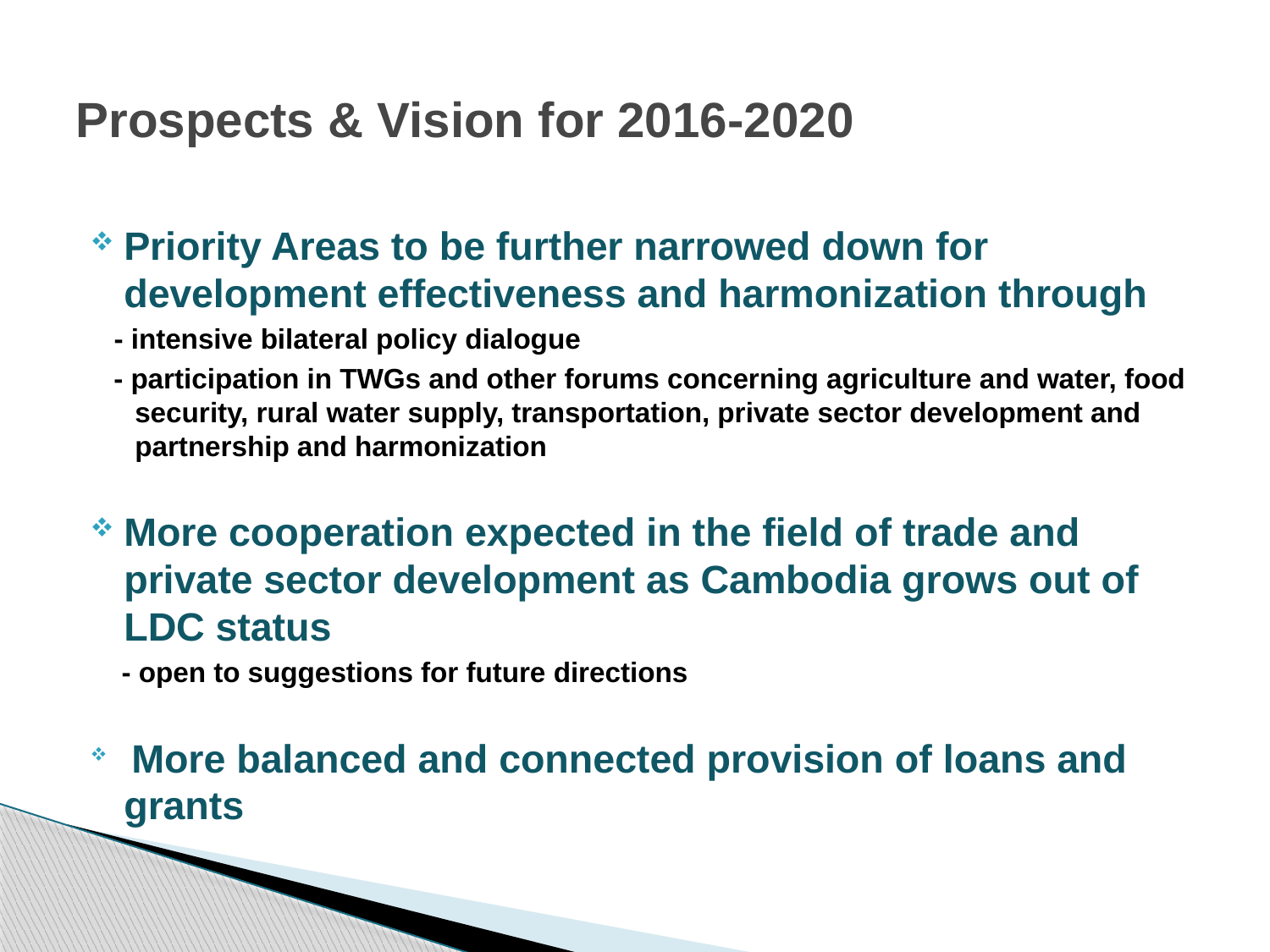

# Prospects & Vision for 2016-2020
Priority Areas to be further narrowed down for development effectiveness and harmonization through
   - intensive bilateral policy dialogue
   - participation in TWGs and other forums concerning agriculture and water, food security, rural water supply, transportation, private sector development and partnership and harmonization

More cooperation expected in the field of trade and private sector development as Cambodia grows out of LDC status
    - open to suggestions for future directions

 More balanced and connected provision of loans and grants